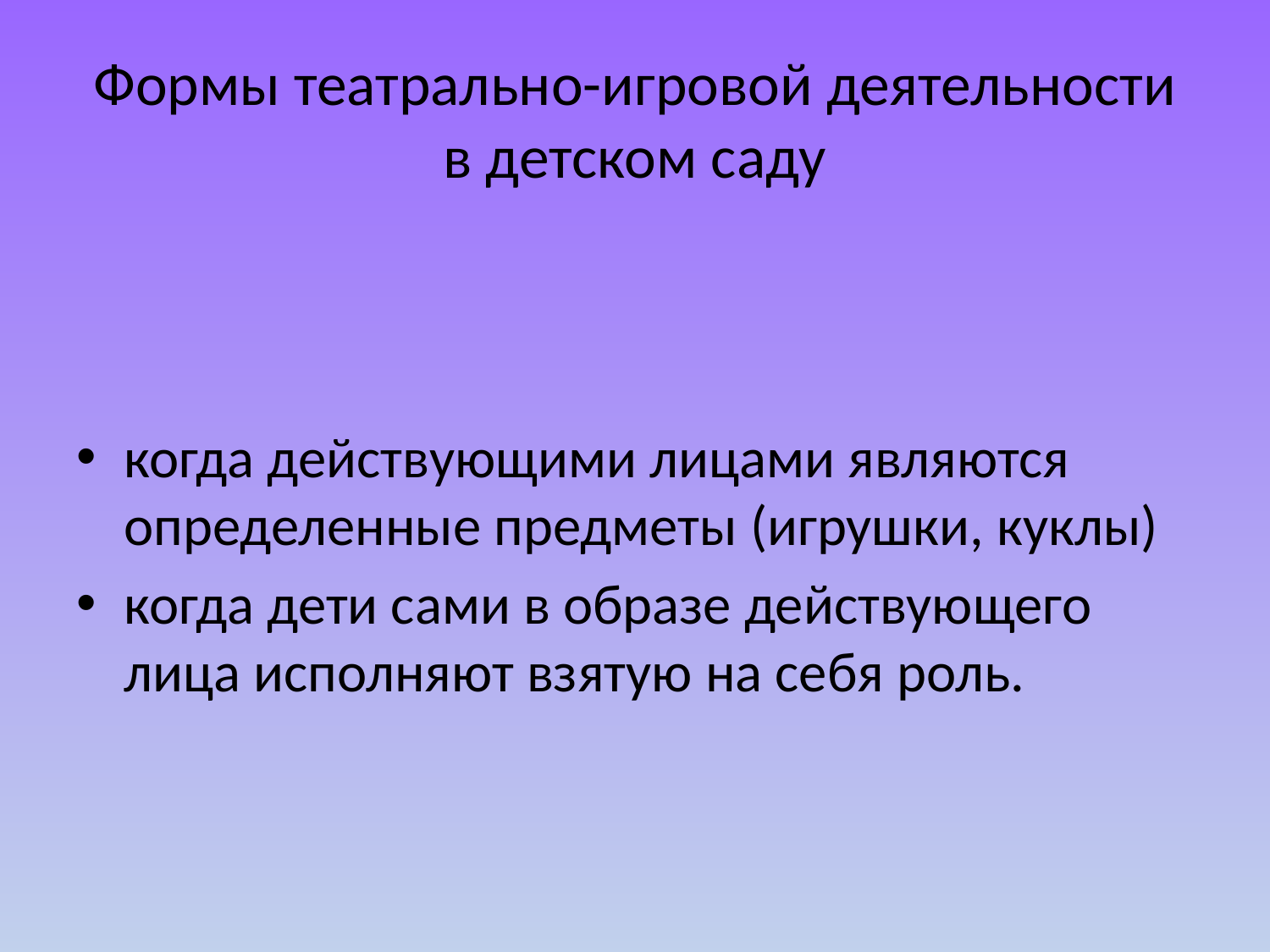

# Формы театрально-игровой деятельности в детском саду

когда действующими лицами являются определенные предметы (игрушки, куклы)
когда дети сами в образе действующего лица исполняют взятую на себя роль.